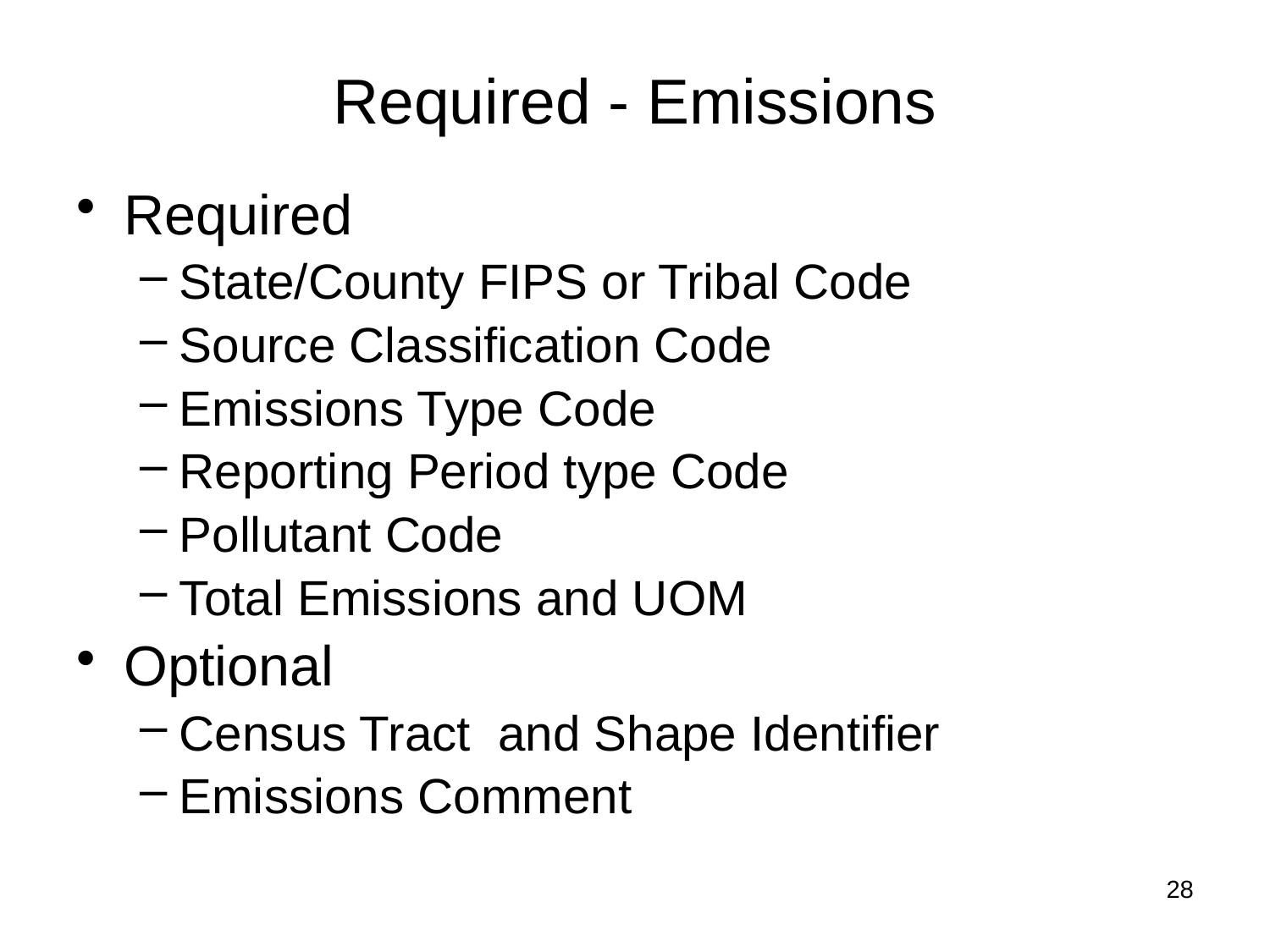

# Required - Emissions
Required
State/County FIPS or Tribal Code
Source Classification Code
Emissions Type Code
Reporting Period type Code
Pollutant Code
Total Emissions and UOM
Optional
Census Tract  and Shape Identifier
Emissions Comment
28